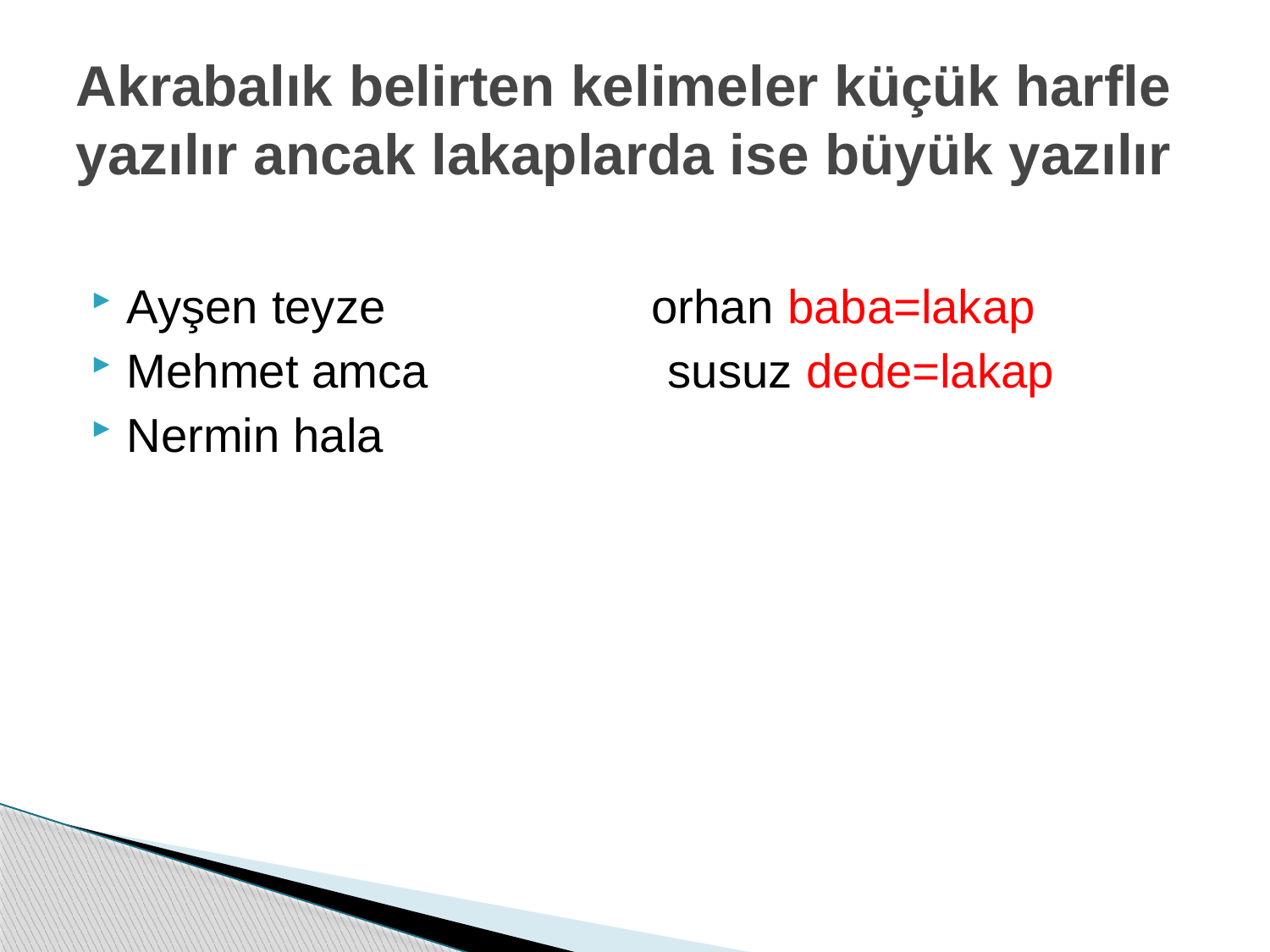

# Akrabalık belirten kelimeler küçük harfle yazılır ancak lakaplarda ise büyük yazılır

Ayşen teyze                    orhan baba=lakap
Mehmet amca                  susuz dede=lakap
Nermin hala